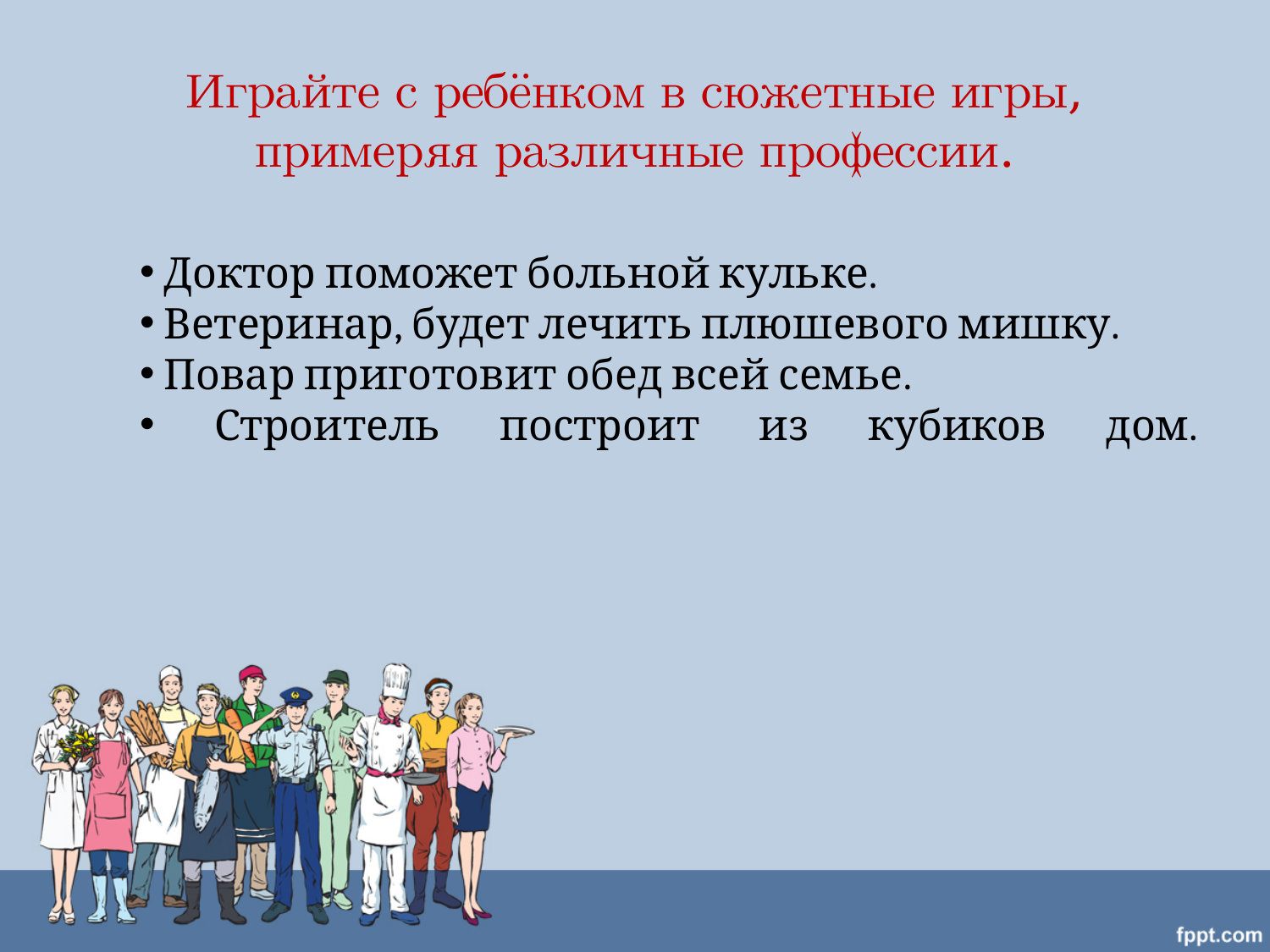

# Играйте с ребёнком в сюжетные игры, примеряя различные профессии.
 Доктор поможет больной кульке.
 Ветеринар, будет лечить плюшевого мишку.
 Повар приготовит обед всей семье.
 Строитель построит из кубиков дом.